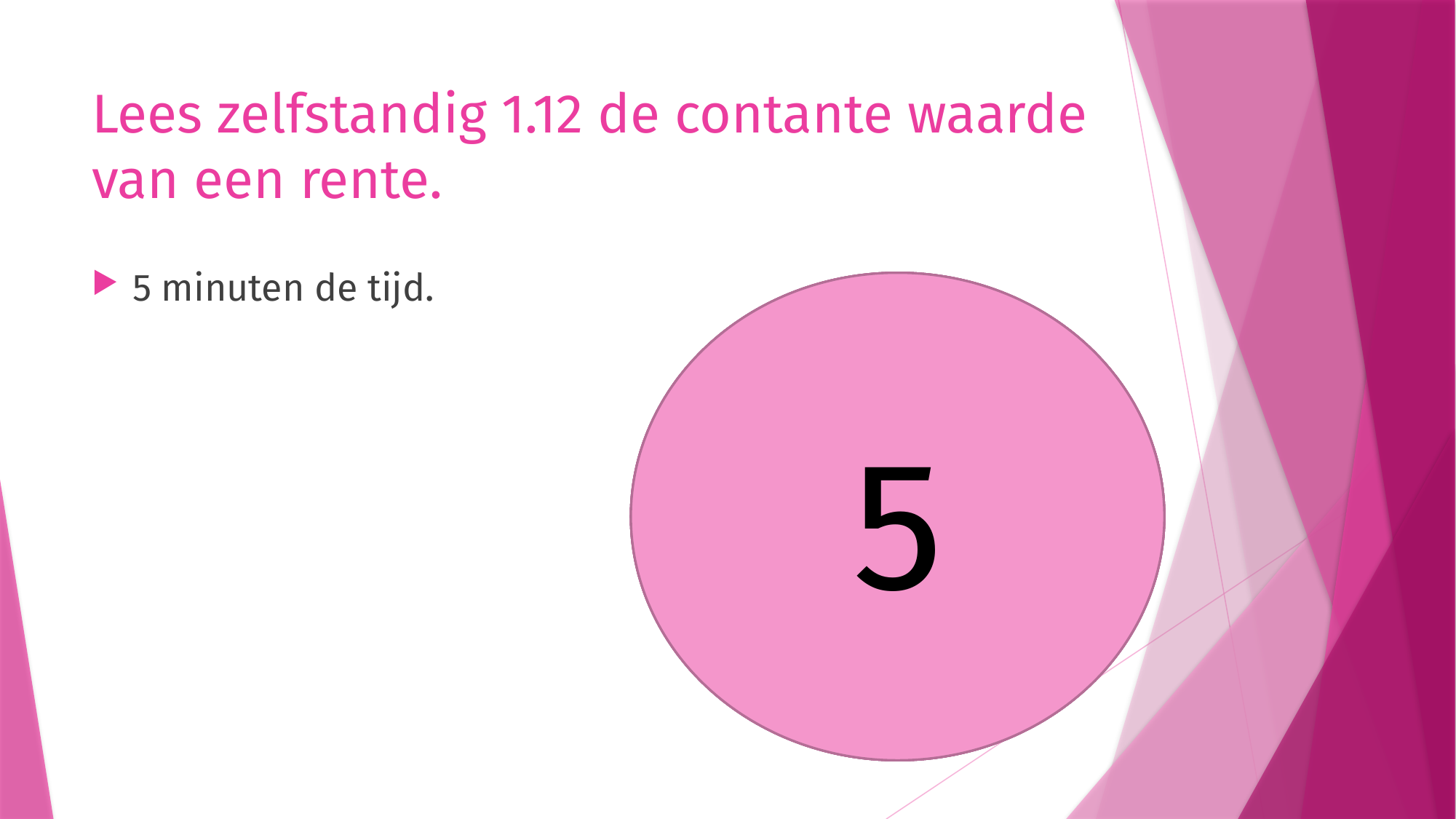

# Lees zelfstandig 1.12 de contante waarde van een rente.
5 minuten de tijd.

5
4
3
1
2